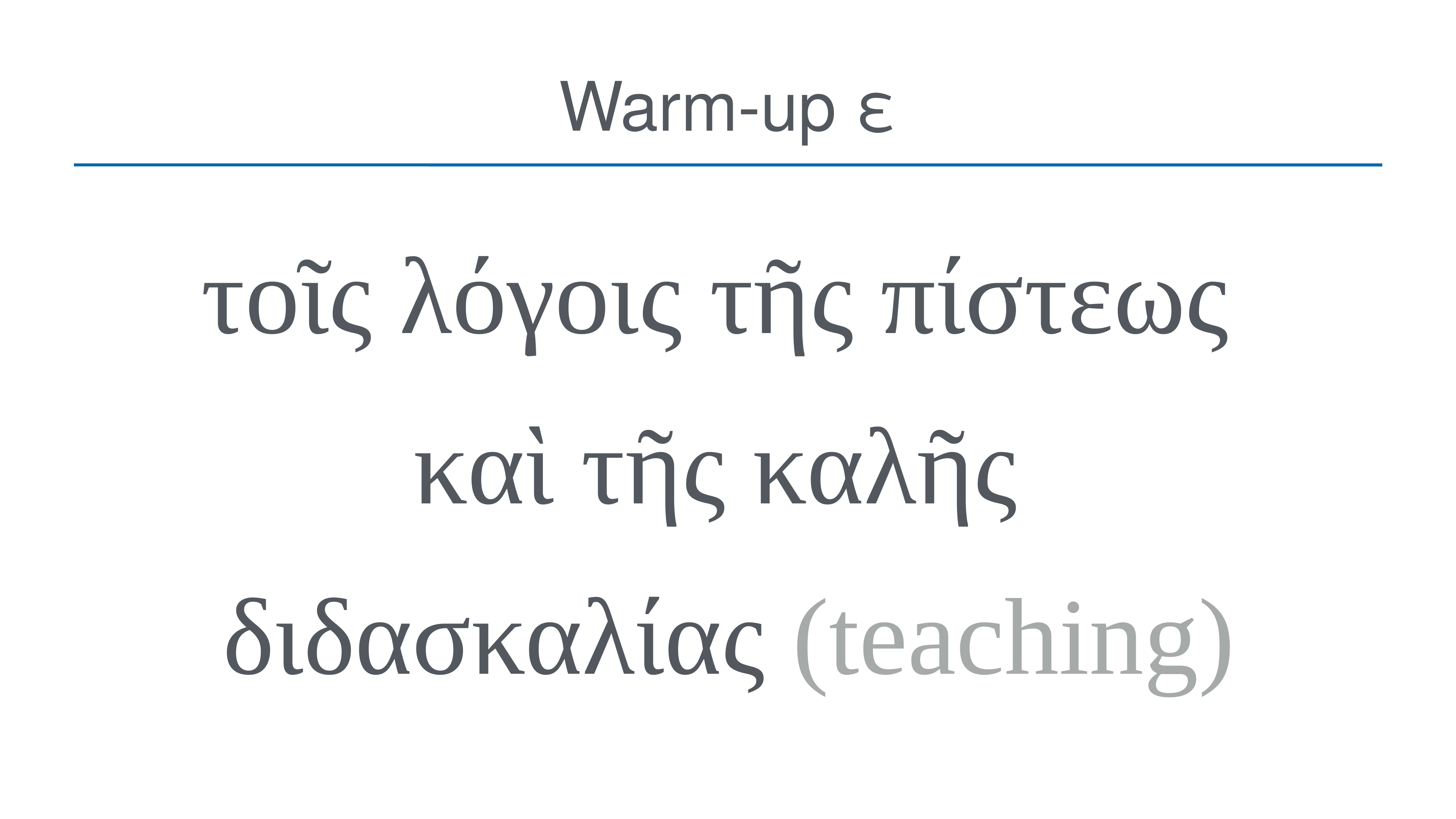

# Warm-up ε
τοῖς λόγοις τῆς πίστεως
καὶ τῆς καλῆς
διδασκαλίας (teaching)